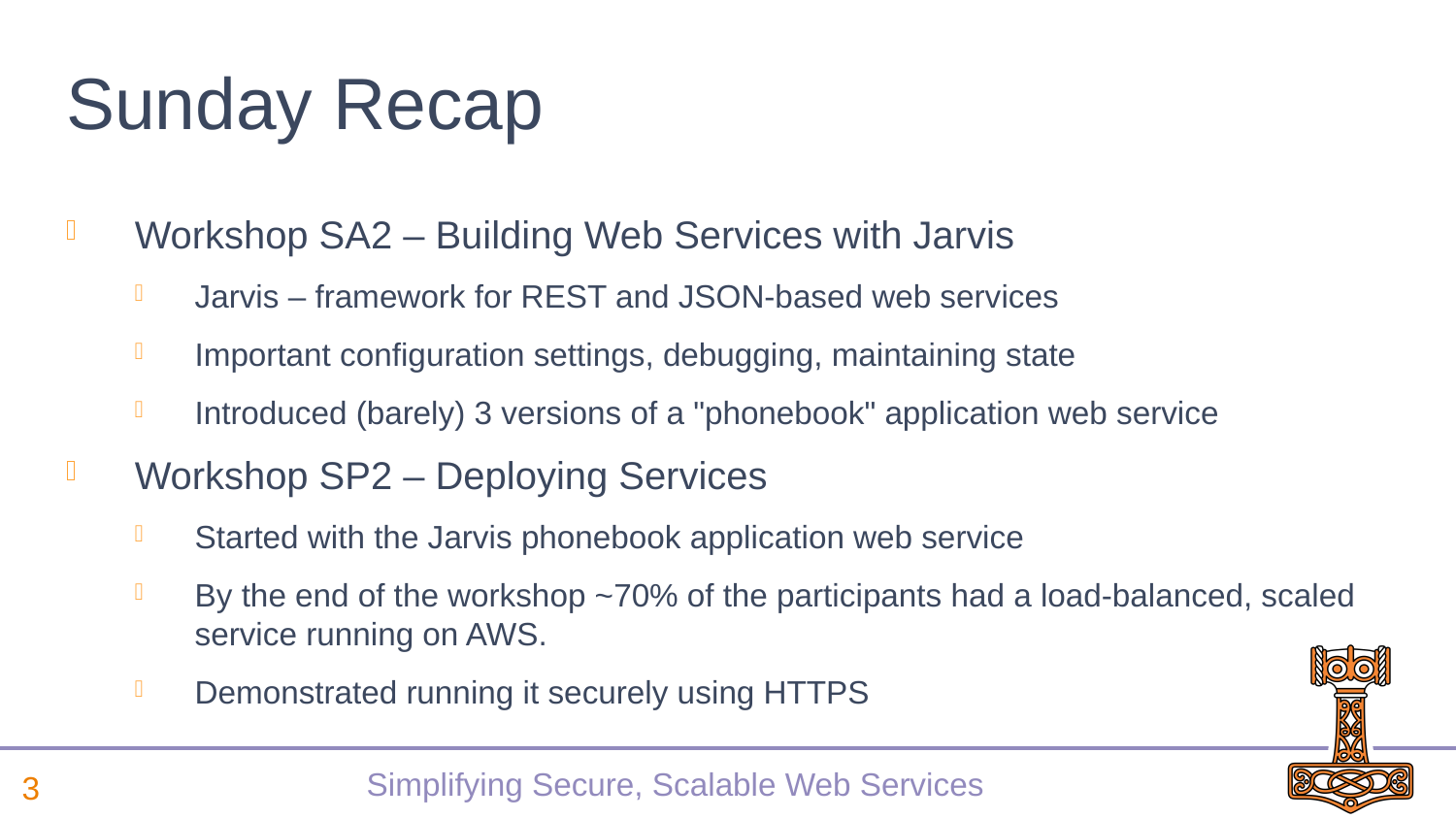

# Sunday Recap
Workshop SA2 – Building Web Services with Jarvis
Jarvis – framework for REST and JSON-based web services
Important configuration settings, debugging, maintaining state
Introduced (barely) 3 versions of a "phonebook" application web service
Workshop SP2 – Deploying Services
Started with the Jarvis phonebook application web service
By the end of the workshop ~70% of the participants had a load-balanced, scaled service running on AWS.
Demonstrated running it securely using HTTPS